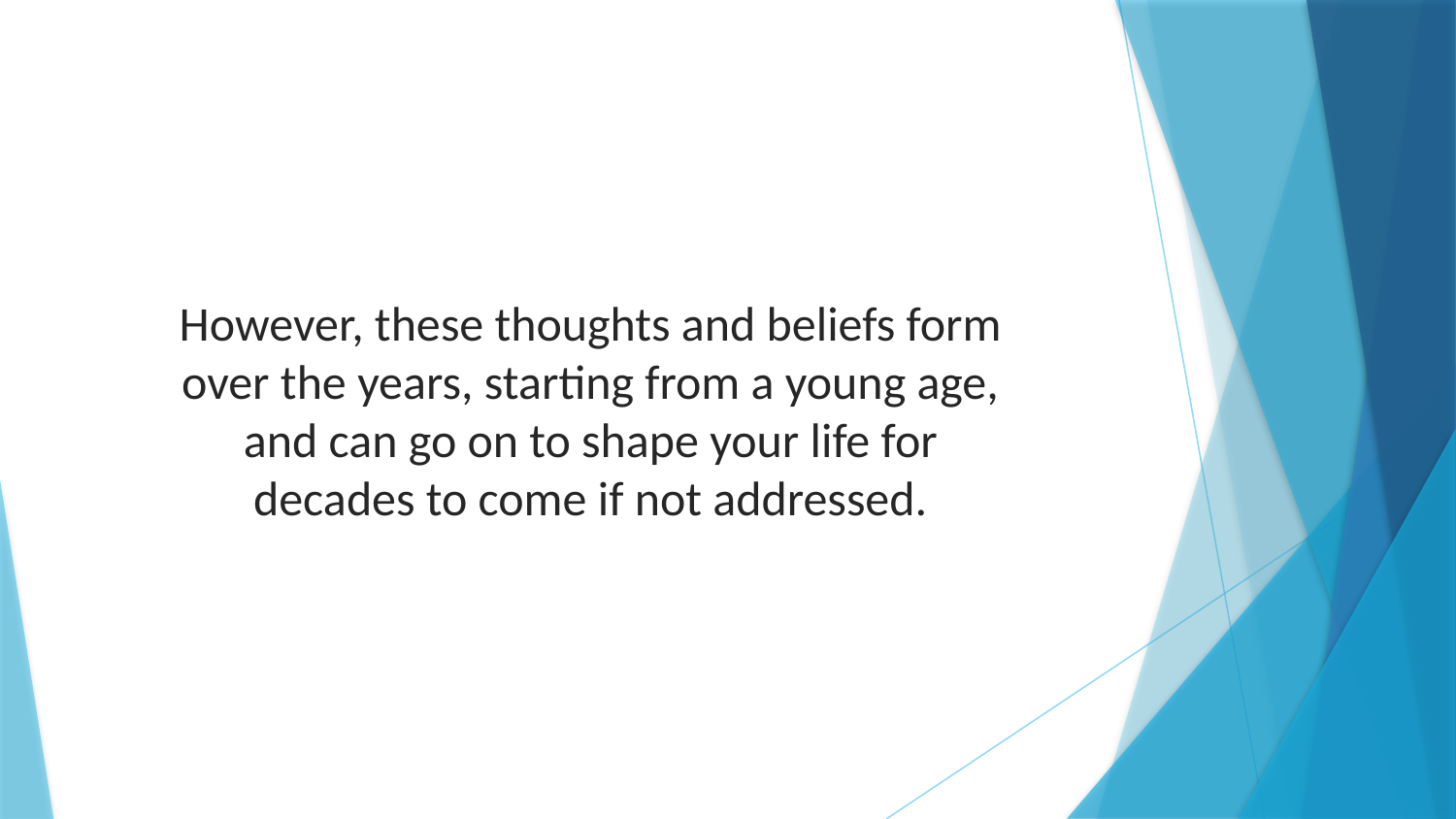

However, these thoughts and beliefs form over the years, starting from a young age, and can go on to shape your life for decades to come if not addressed.